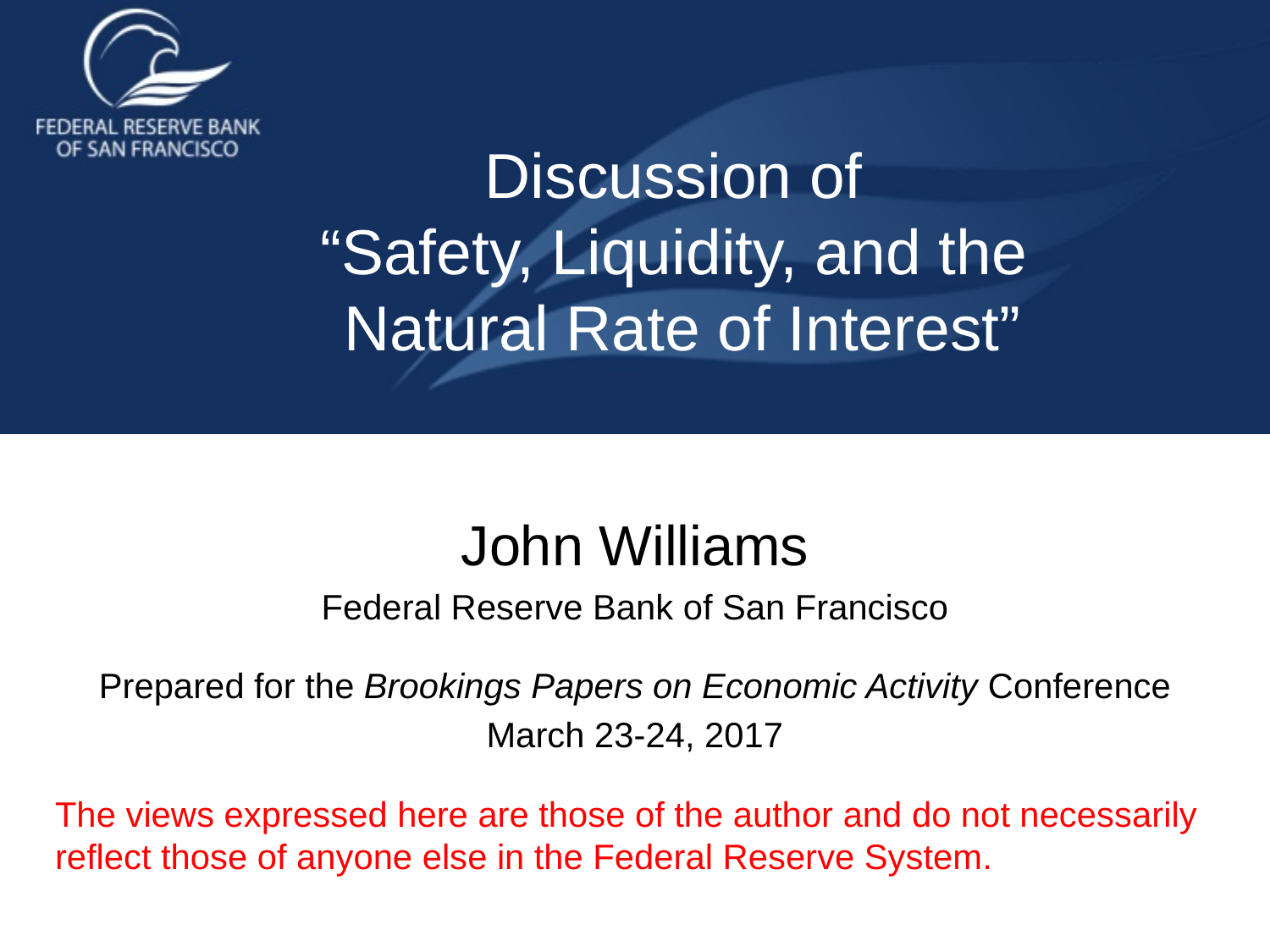

# Discussion of “Safety, Liquidity, and the Natural Rate of Interest”
John Williams
Federal Reserve Bank of San Francisco

Prepared for the Brookings Papers on Economic Activity Conference
March 23-24, 2017

The views expressed here are those of the author and do not necessarily reflect those of anyone else in the Federal Reserve System.